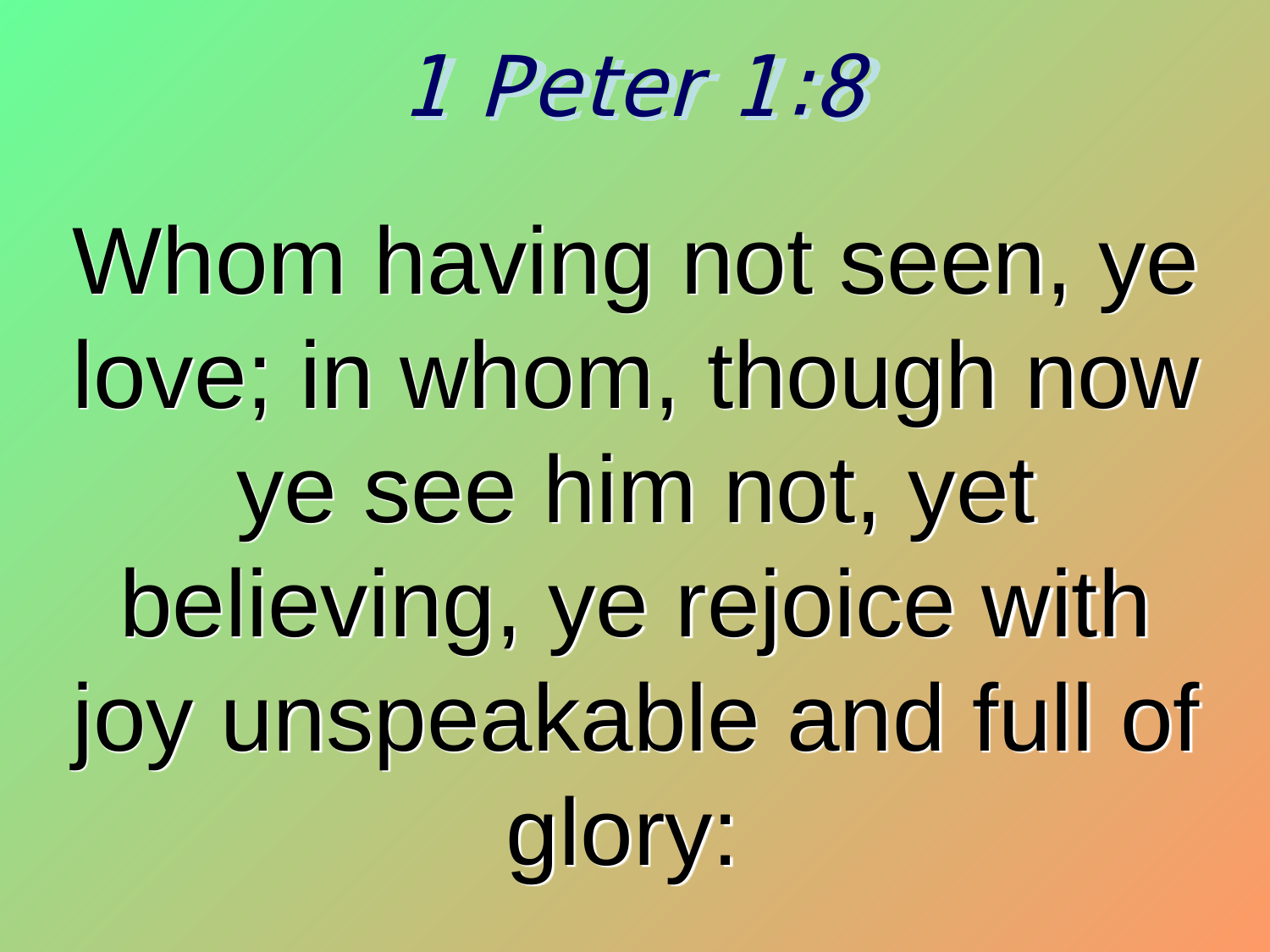

1 Peter 1:8
Whom having not seen, ye love; in whom, though now ye see him not, yet believing, ye rejoice with joy unspeakable and full of glory: